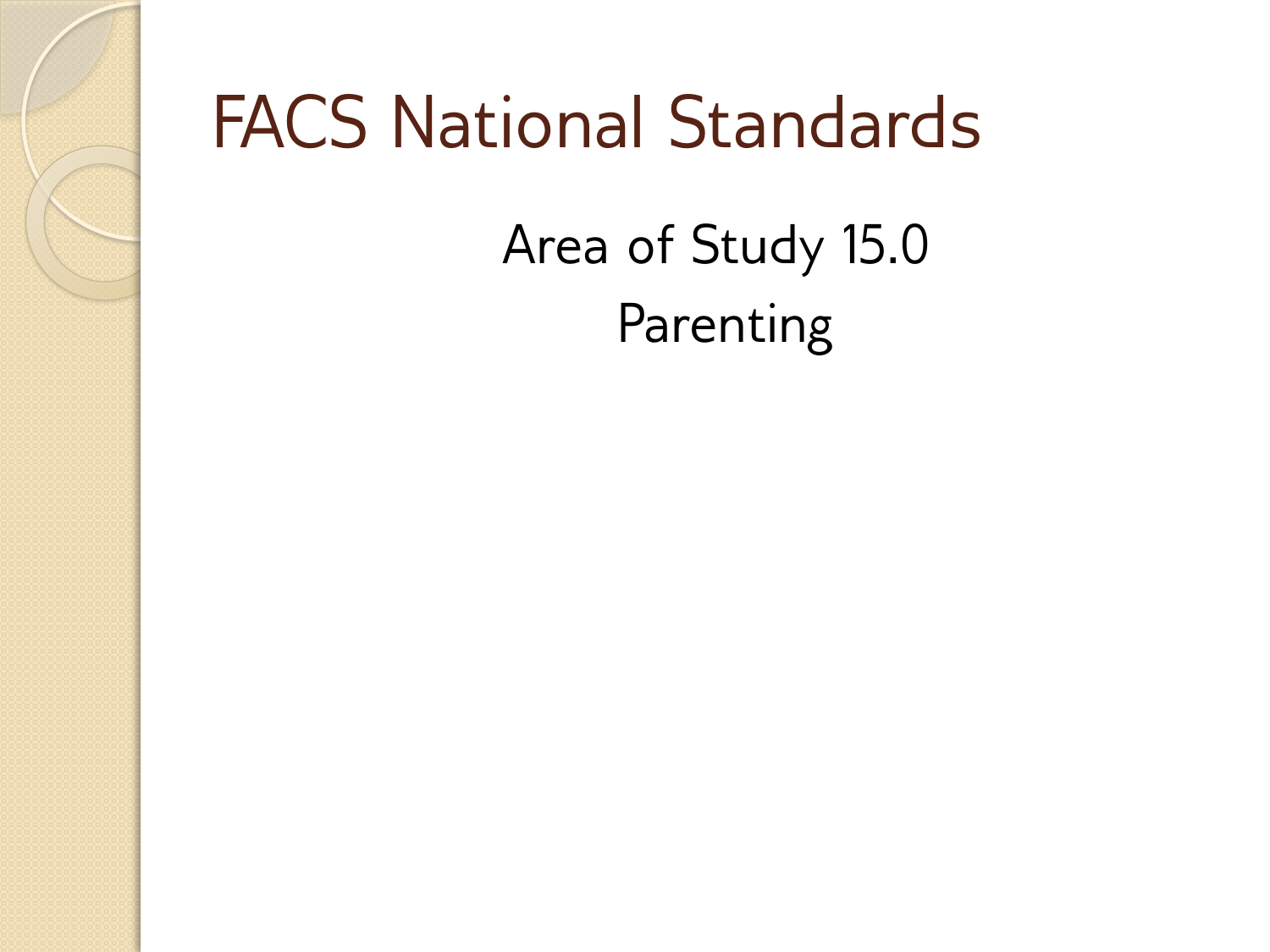

# FACS National Standards
Area of Study 15.0
Parenting